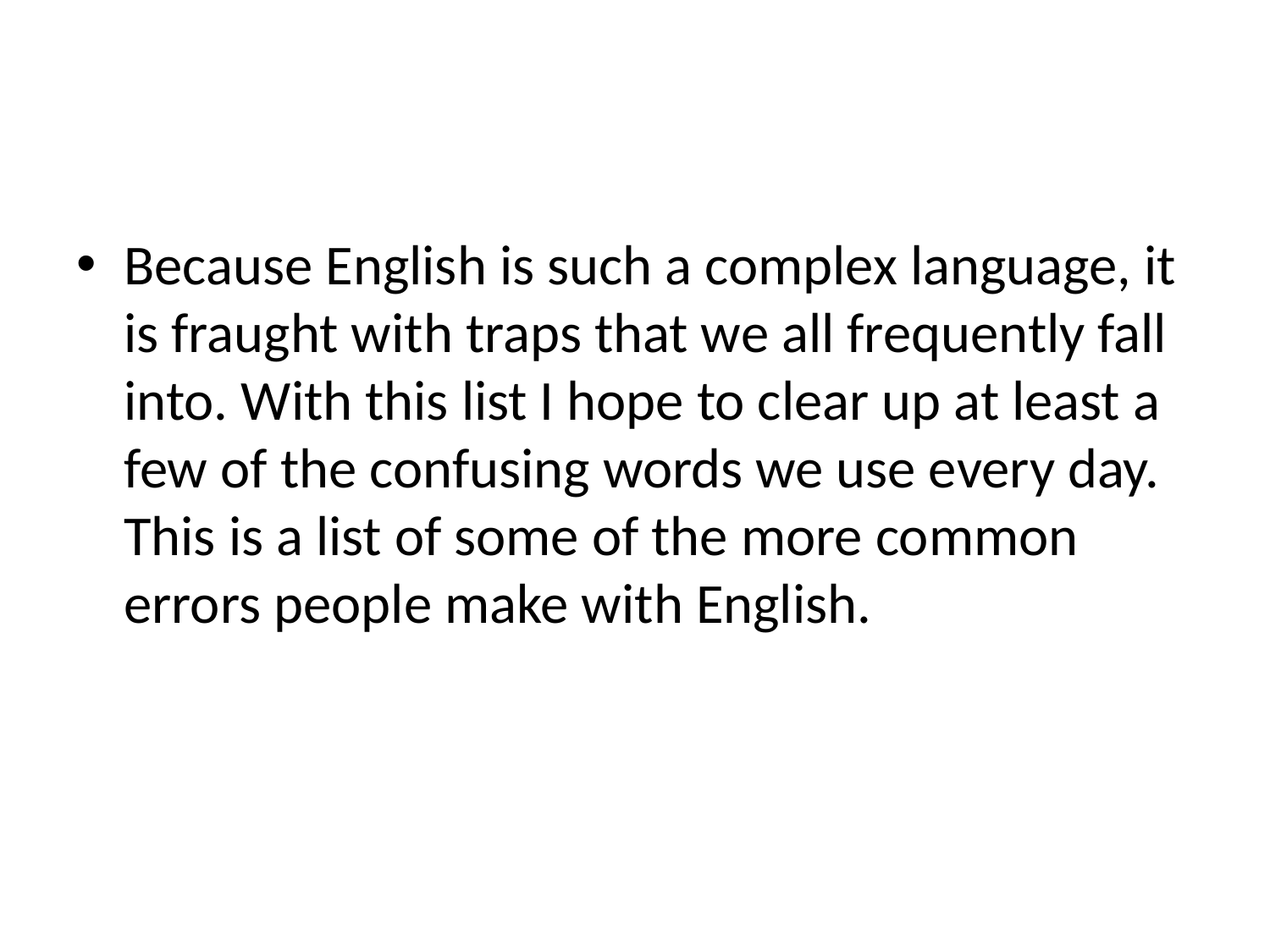

Because English is such a complex language, it is fraught with traps that we all frequently fall into. With this list I hope to clear up at least a few of the confusing words we use every day. This is a list of some of the more common errors people make with English.